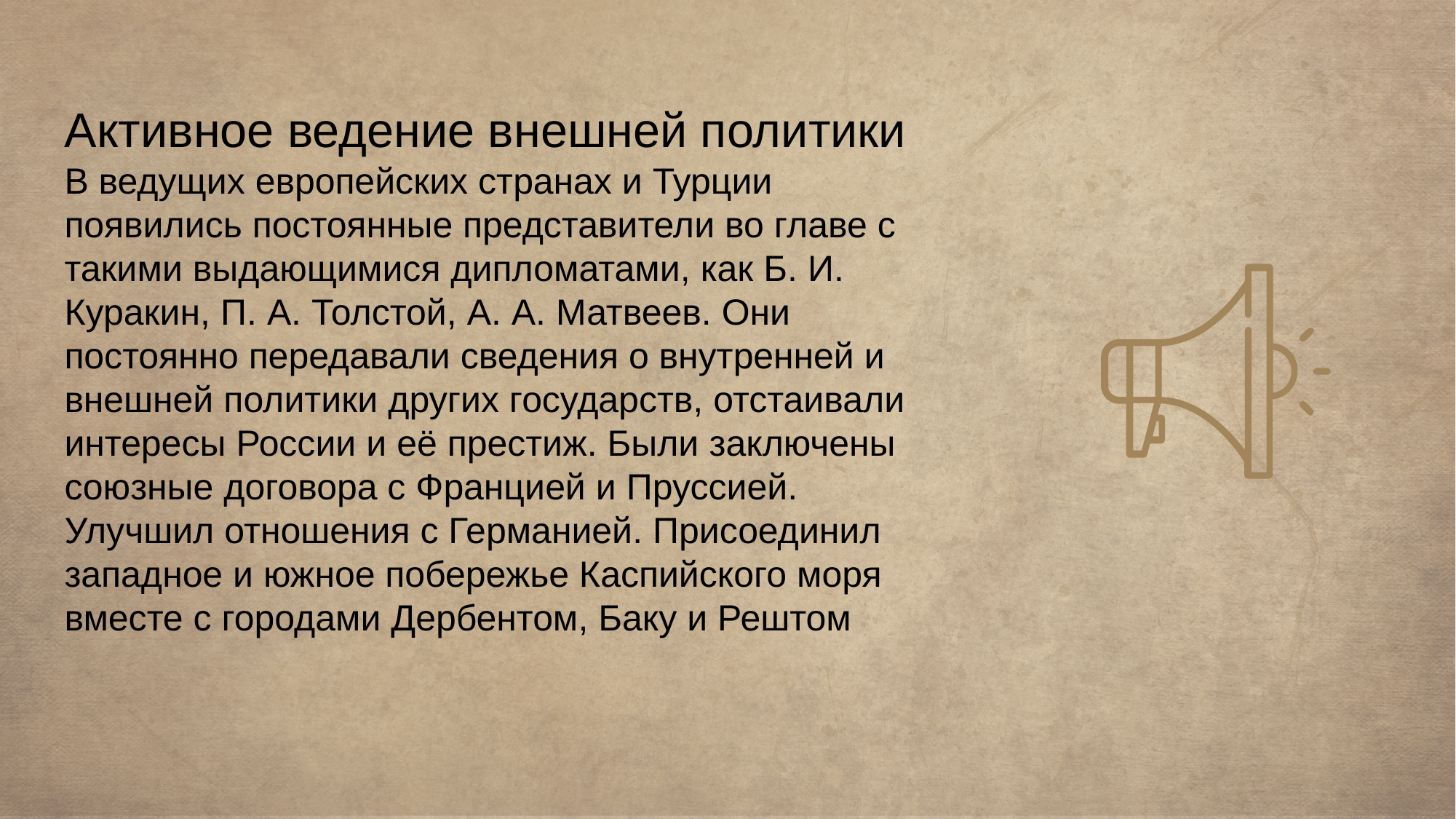

Активное ведение внешней политики
В ведущих европейских странах и Турции появились постоянные представители во главе с такими выдающимися дипломатами, как Б. И. Куракин, П. А. Толстой, А. А. Матвеев. Они постоянно передавали сведения о внутренней и внешней политики других государств, отстаивали интересы России и её престиж. Были заключены союзные договора с Францией и Пруссией. Улучшил отношения с Германией. Присоединил западное и южное побережье Каспийского моря вместе с городами Дербентом, Баку и Рештом